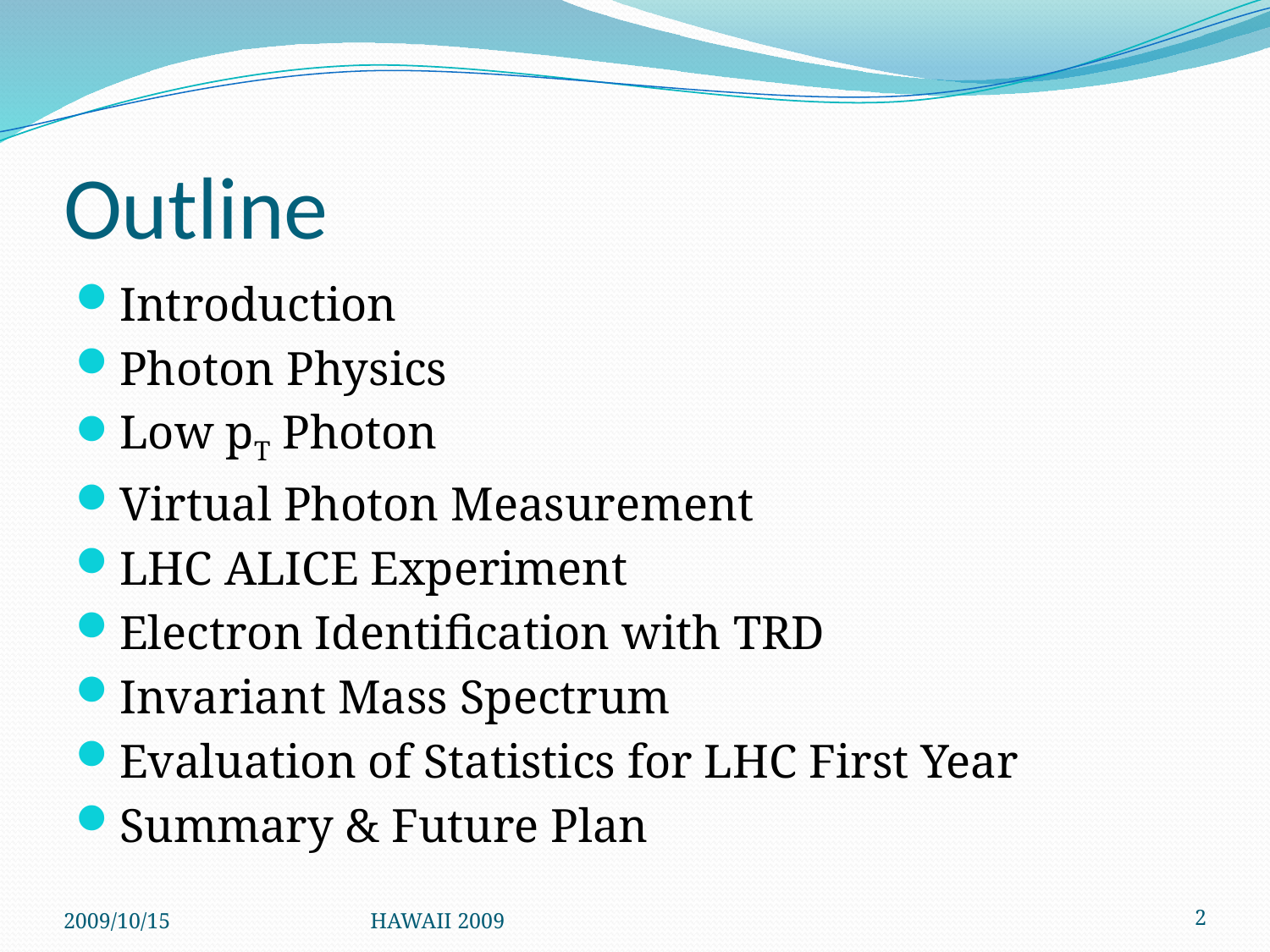

# Outline
Introduction
Photon Physics
Low pT Photon
Virtual Photon Measurement
LHC ALICE Experiment
Electron Identification with TRD
Invariant Mass Spectrum
Evaluation of Statistics for LHC First Year
Summary & Future Plan
2009/10/15
HAWAII 2009
2